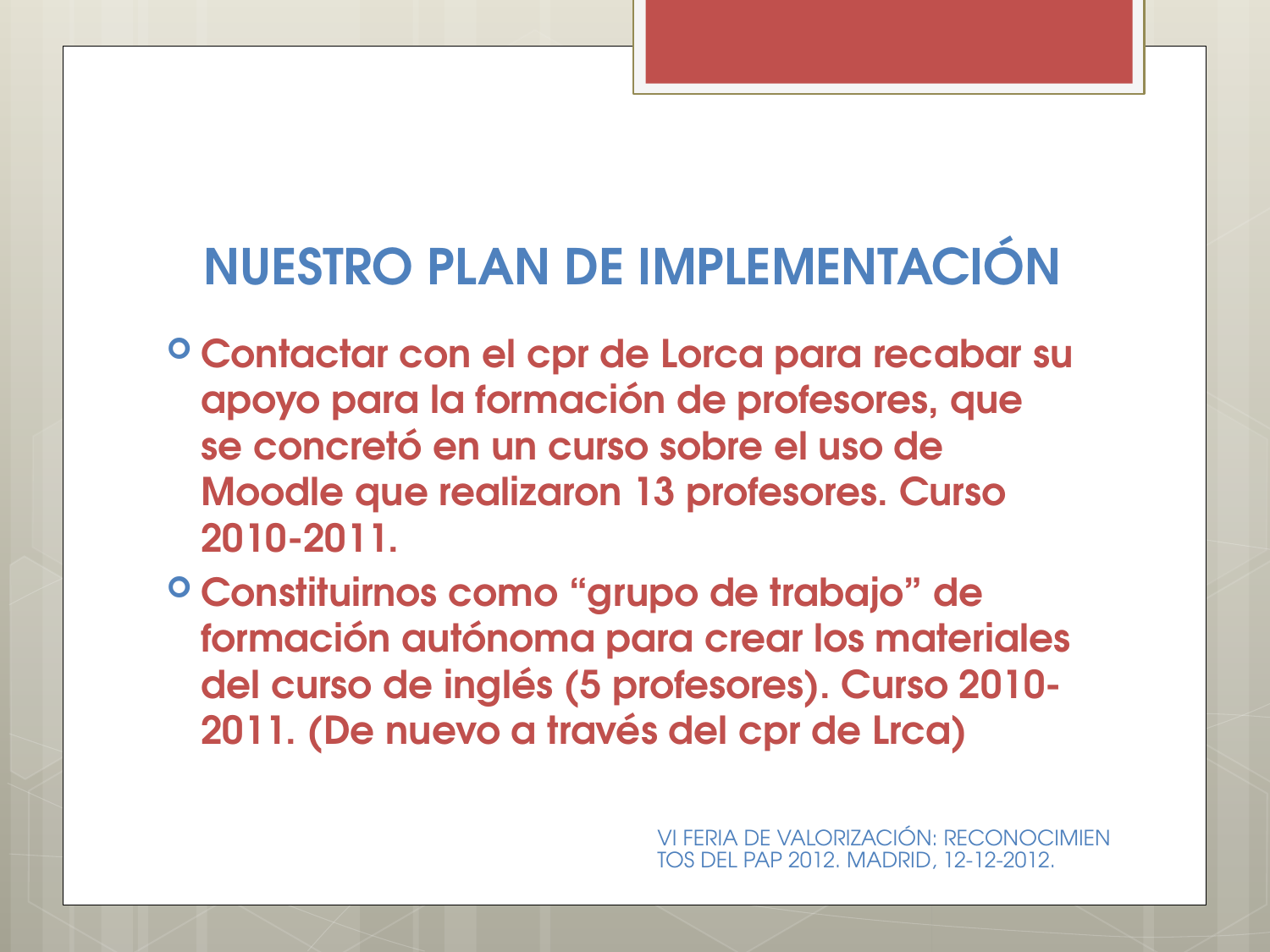

# NUESTRO PLAN DE IMPLEMENTACIÓN
Contactar con el cpr de Lorca para recabar su apoyo para la formación de profesores, que se concretó en un curso sobre el uso de Moodle que realizaron 13 profesores. Curso 2010-2011.
Constituirnos como “grupo de trabajo” de formación autónoma para crear los materiales del curso de inglés (5 profesores). Curso 2010-2011. (De nuevo a través del cpr de Lrca)
VI FERIA DE VALORIZACIÓN: RECONOCIMIENTOS DEL PAP 2012. MADRID, 12-12-2012.